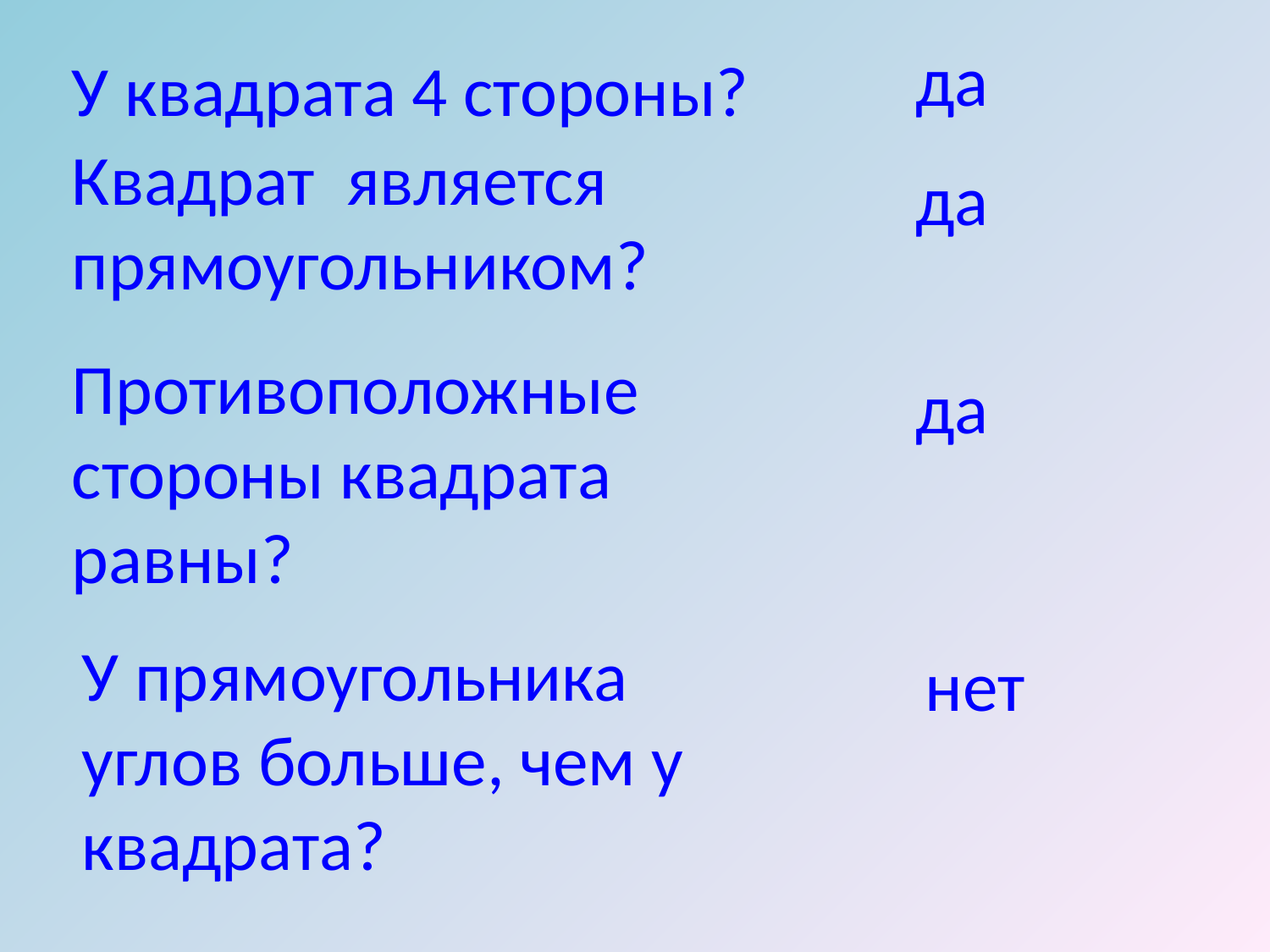

да
У квадрата 4 стороны?
Квадрат  является прямоугольником?
да
Противоположные стороны квадрата равны?
да
У прямоугольника углов больше, чем у квадрата?
нет